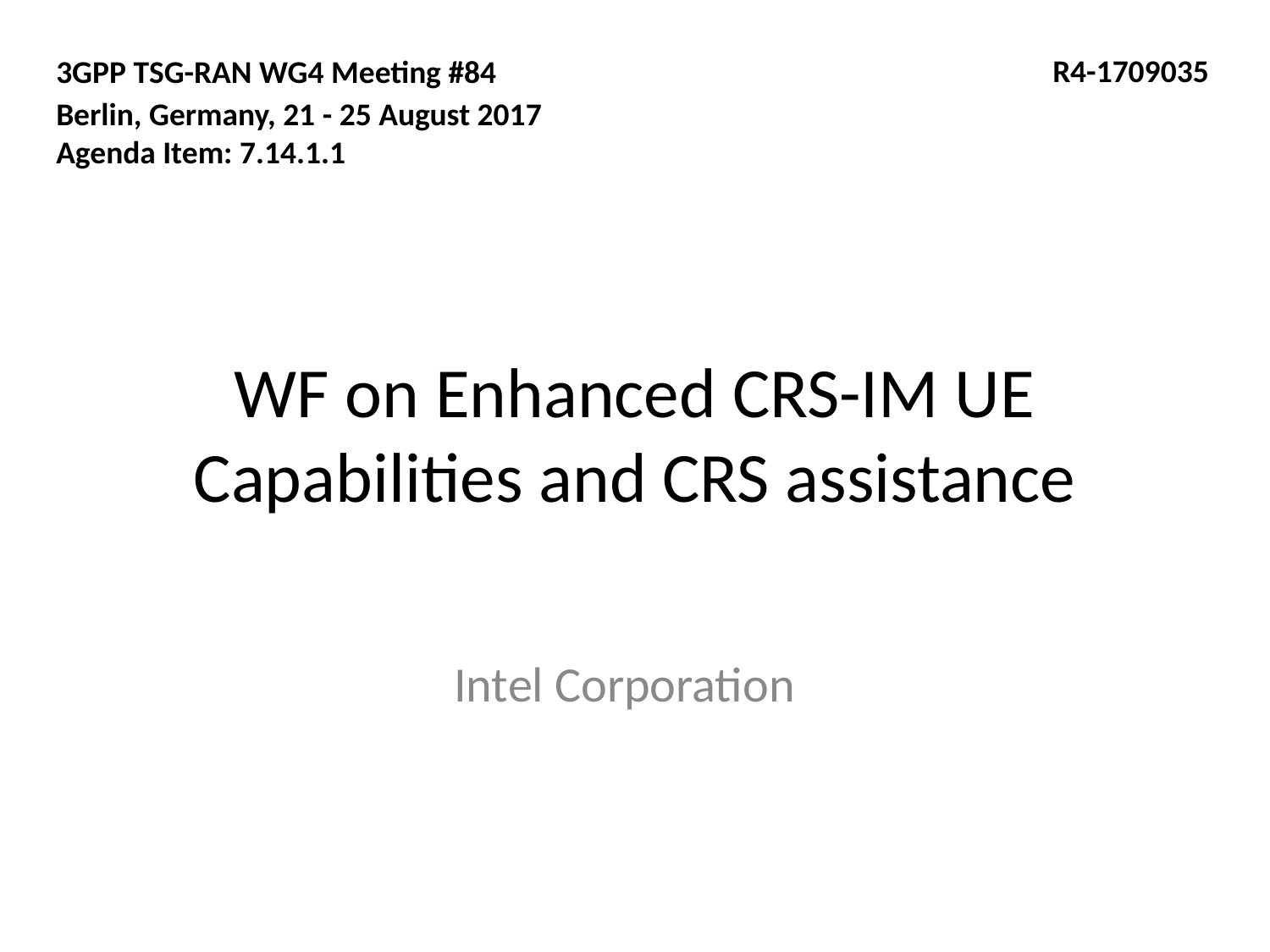

3GPP TSG-RAN WG4 Meeting #84
Berlin, Germany, 21 - 25 August 2017
Agenda Item: 7.14.1.1
R4-1709035
# WF on Enhanced CRS-IM UE Capabilities and CRS assistance
Intel Corporation